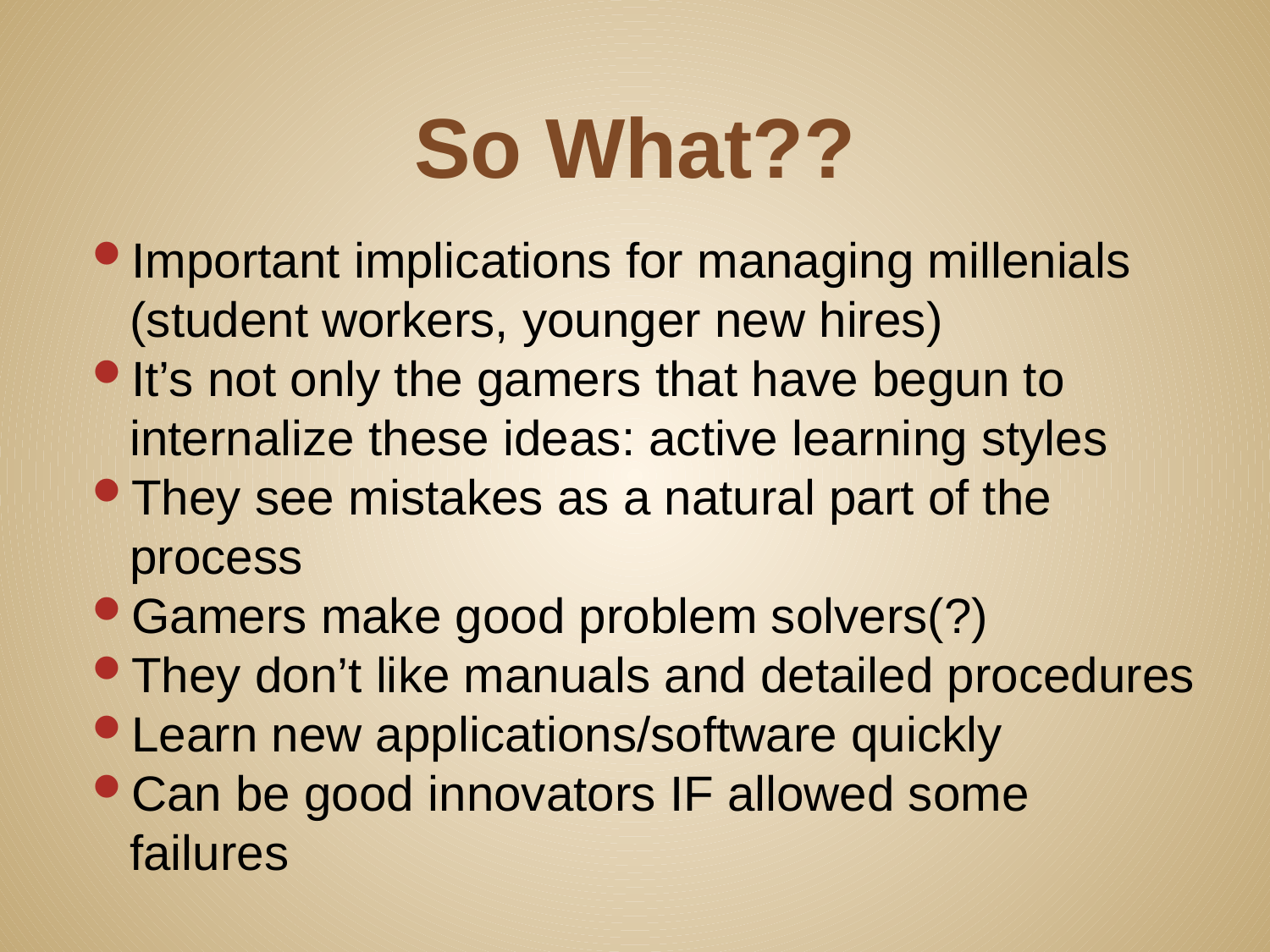

# So What??
Important implications for managing millenials (student workers, younger new hires)
It’s not only the gamers that have begun to internalize these ideas: active learning styles
They see mistakes as a natural part of the process
Gamers make good problem solvers(?)
They don’t like manuals and detailed procedures
Learn new applications/software quickly
Can be good innovators IF allowed some failures